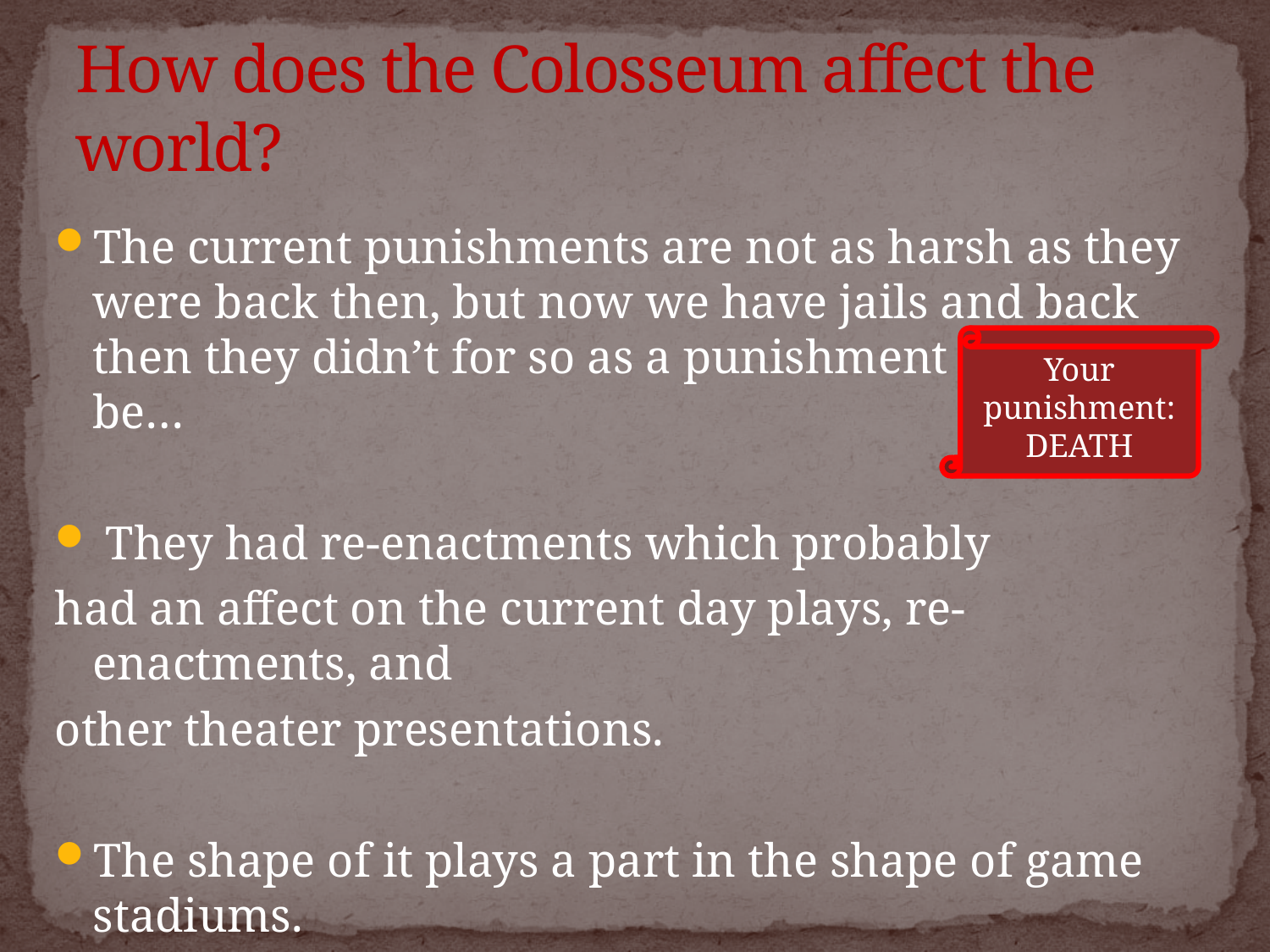

# How does the Colosseum affect the world?
The current punishments are not as harsh as they were back then, but now we have jails and back then they didn’t for so as a punishment it would be…

 They had re-enactments which probably
had an affect on the current day plays, re-enactments, and
other theater presentations.

The shape of it plays a part in the shape of game stadiums.

Your punishment:
DEATH